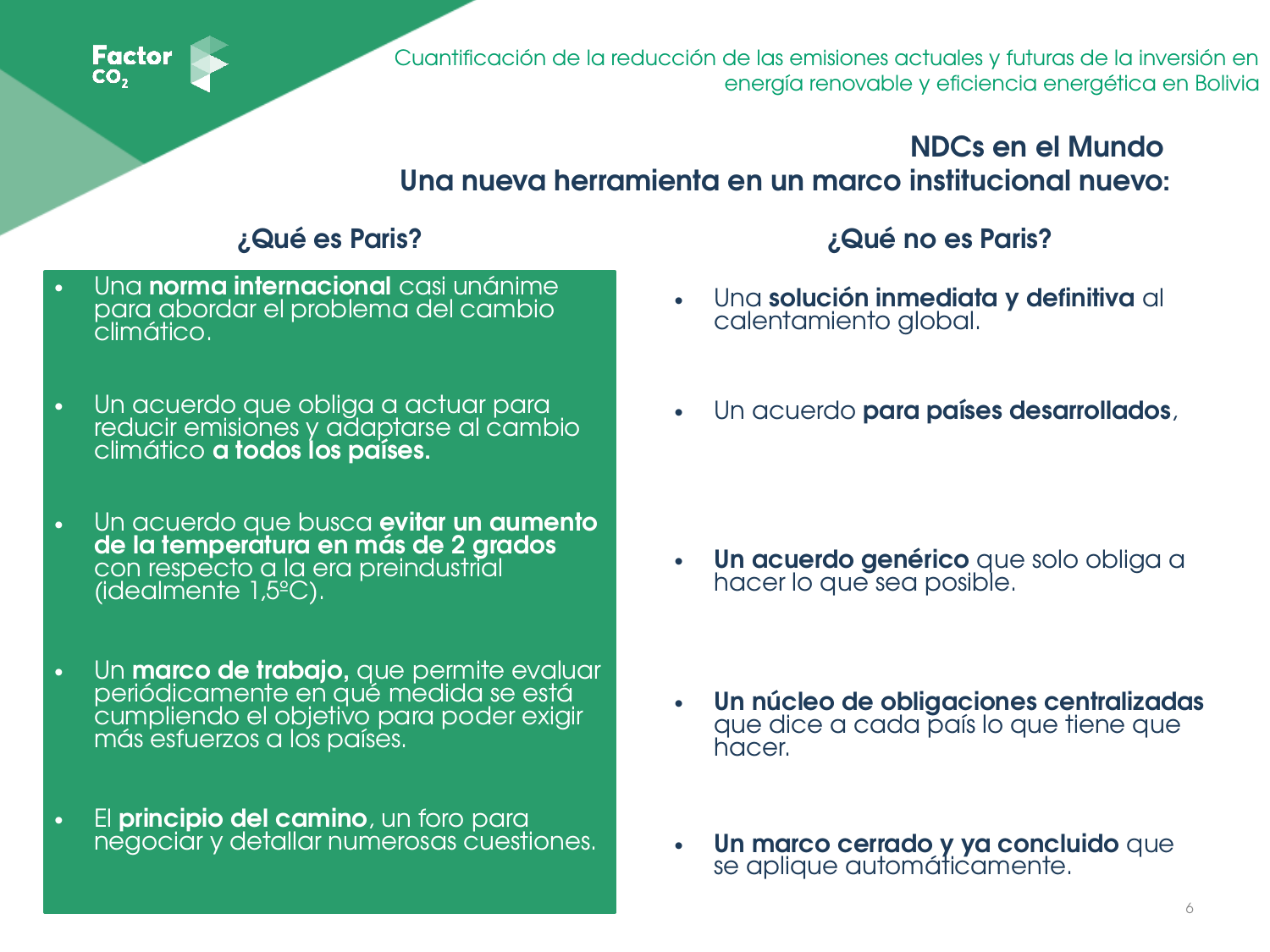

NDCs en el Mundo
Una nueva herramienta en un marco institucional nuevo:
¿Qué es Paris?
¿Qué no es Paris?
| Una norma internacional casi unánime para abordar el problema del cambio climático. |
| --- |
| Un acuerdo que obliga a actuar para reducir emisiones y adaptarse al cambio climático a todos los países. |
| Un acuerdo que busca evitar un aumento de la temperatura en más de 2 grados con respecto a la era preindustrial (idealmente 1,5ºC). |
| Un marco de trabajo, que permite evaluar periódicamente en qué medida se está cumpliendo el objetivo para poder exigir más esfuerzos a los países. |
| El principio del camino, un foro para negociar y detallar numerosas cuestiones. |
| Una solución inmediata y definitiva al calentamiento global. |
| --- |
| Un acuerdo para países desarrollados, |
| Un acuerdo genérico que solo obliga a hacer lo que sea posible. |
| Un núcleo de obligaciones centralizadas que dice a cada país lo que tiene que hacer. |
| Un marco cerrado y ya concluido que se aplique automáticamente. |

6